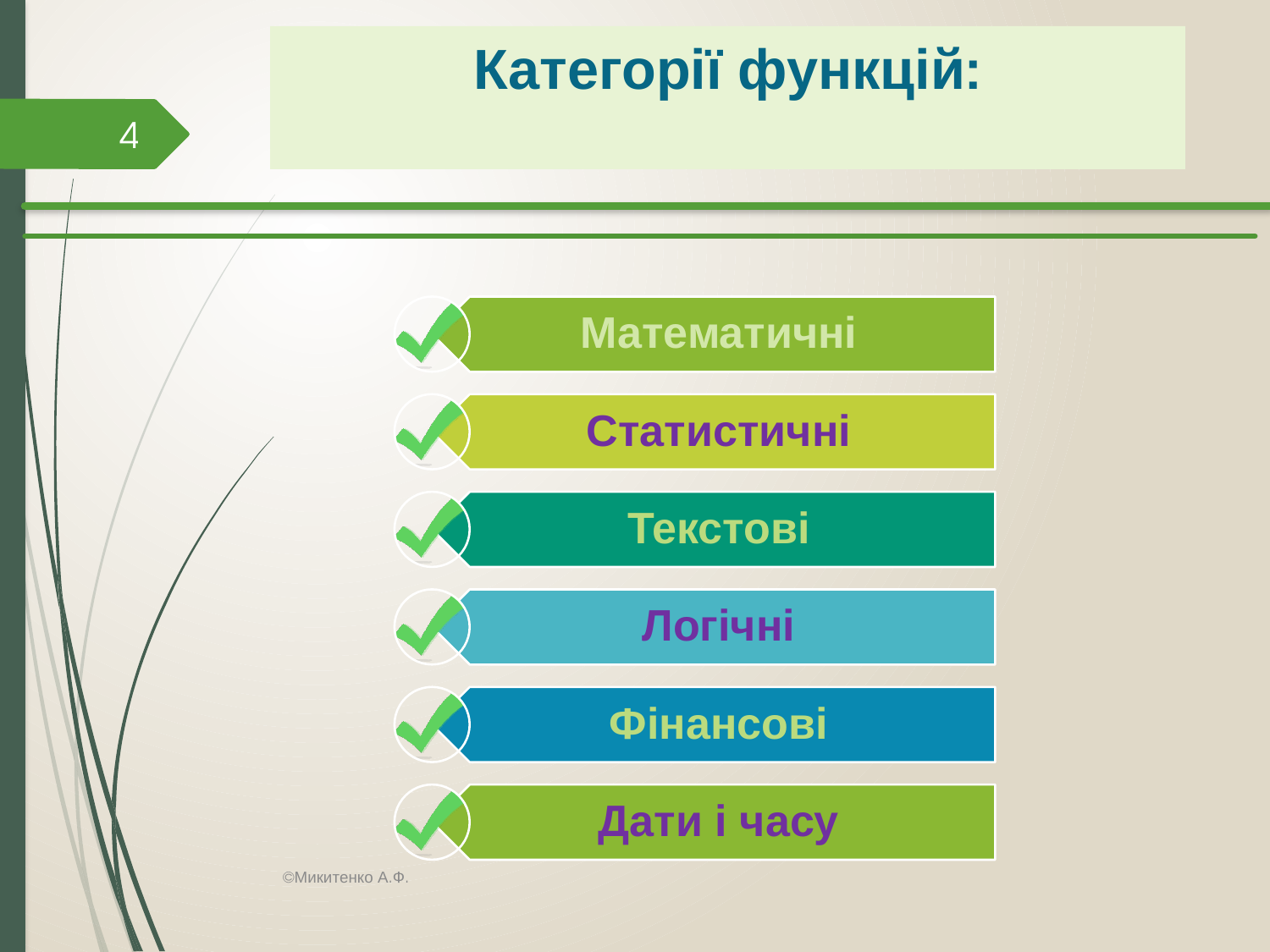

# Категорії функцій:
4
Математичні
Статистичні
Текстові
Логічні
Фінансові
Дати і часу
©Микитенко А.Ф.